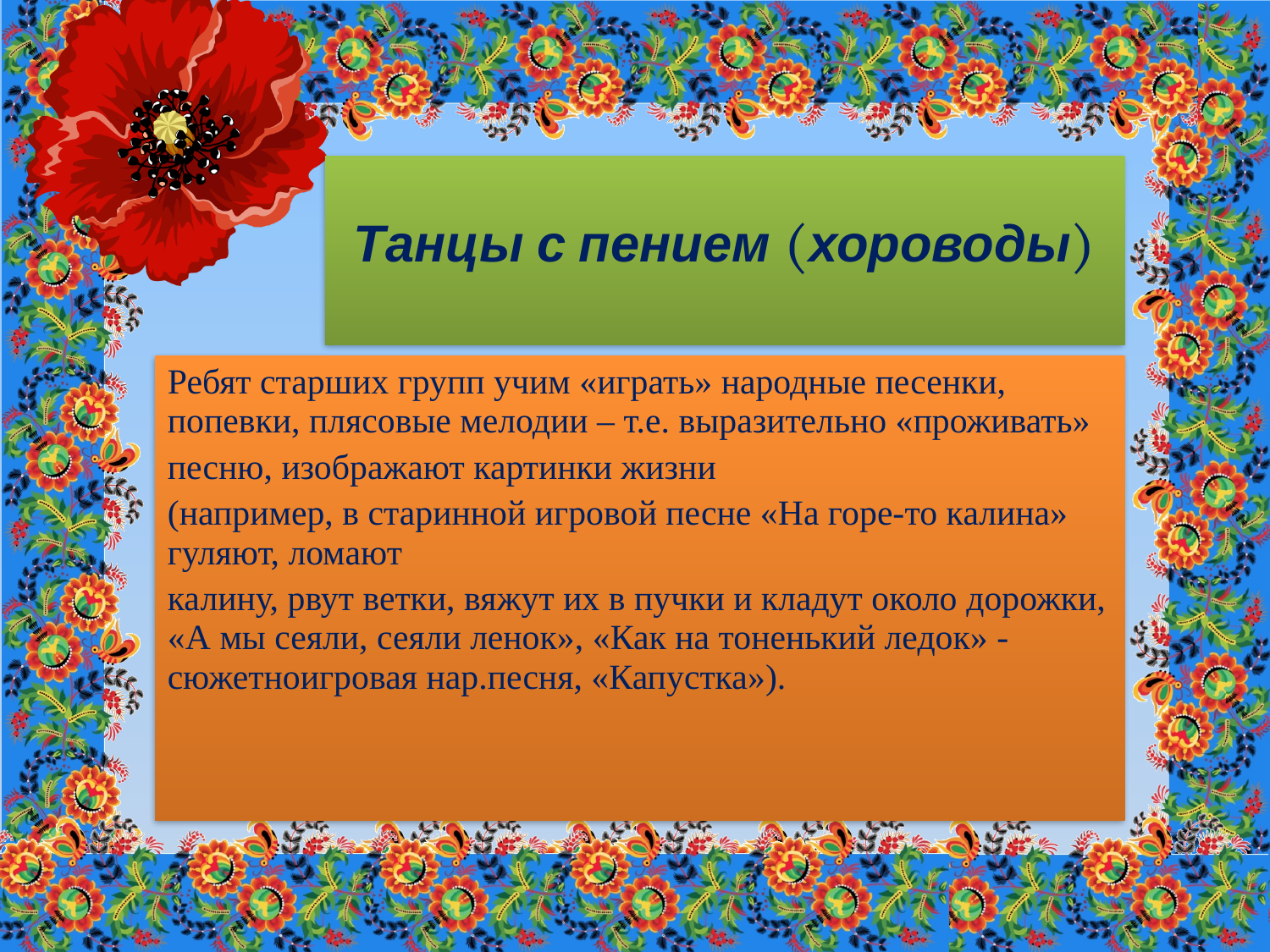

# Танцы с пением (хороводы)
Ребят старших групп учим «играть» народные песенки, попевки, плясовые мелодии – т.е. выразительно «проживать»
песню, изображают картинки жизни
(например, в старинной игровой песне «На горе-то калина» гуляют, ломают
калину, рвут ветки, вяжут их в пучки и кладут около дорожки, «А мы сеяли, сеяли ленок», «Как на тоненький ледок» - сюжетноигровая нар.песня, «Капустка»).